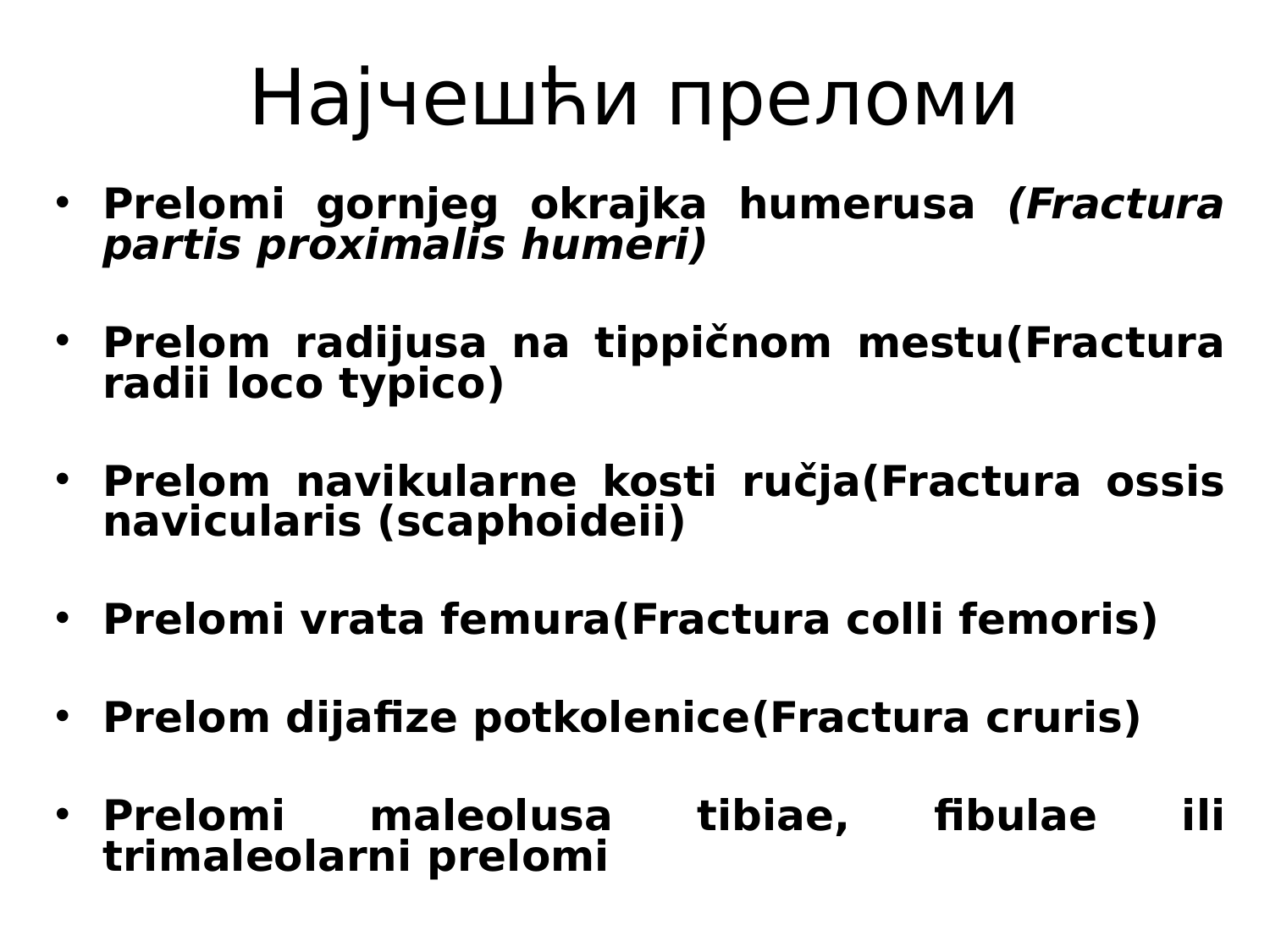

# Најчешћи преломи
Prelomi gornjeg okrajka humerusa (Fractura partis proximalis humeri)

Prelom radijusa na tippičnom mestu(Fractura radii loco typico)

Prelom navikularne kosti ručja(Fractura ossis navicularis (scaphoideii)

Prelomi vrata femura(Fractura colli femoris)

Prelom dijafize potkolenice(Fractura cruris)

Prelomi maleolusa tibiae, fibulae ili trimaleolarni prelomi